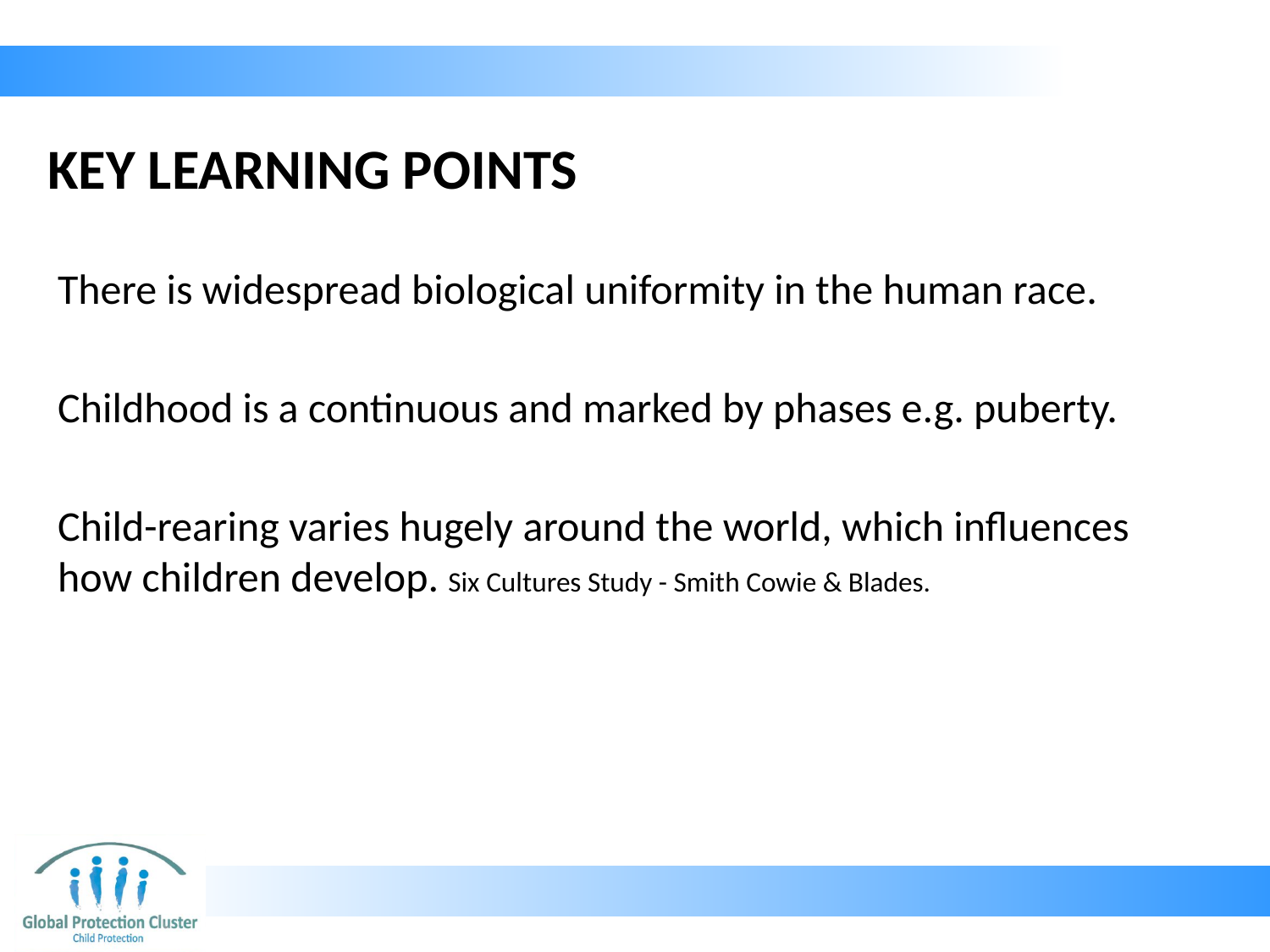

# KEY LEARNING POINTS

There is widespread biological uniformity in the human race.

Childhood is a continuous and marked by phases e.g. puberty.

Child-rearing varies hugely around the world, which influences how children develop. Six Cultures Study - Smith Cowie & Blades.